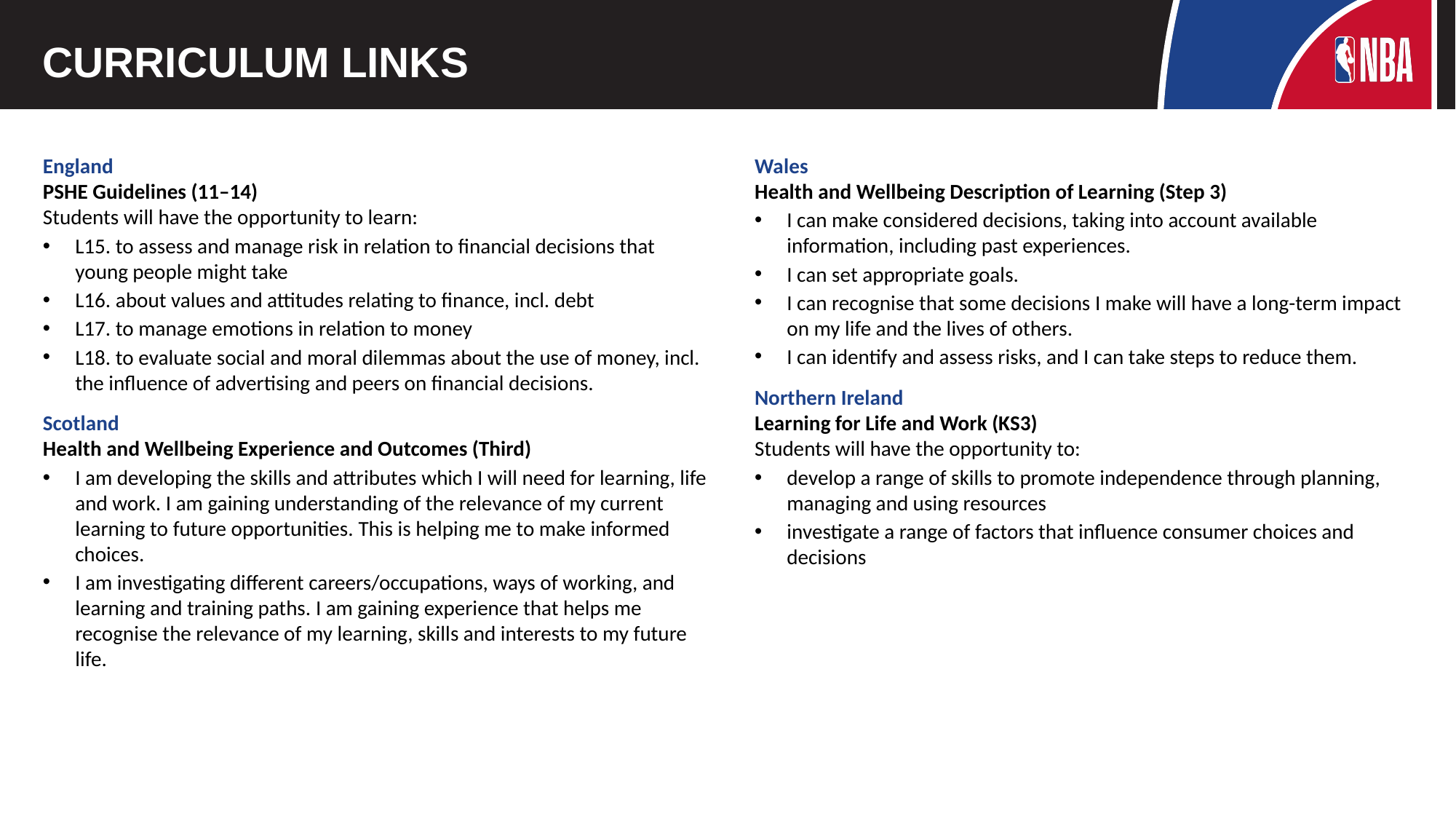

# CURRICULUM LINKS
England
PSHE Guidelines (11–14)
Students will have the opportunity to learn:
L15. to assess and manage risk in relation to financial decisions that young people might take
L16. about values and attitudes relating to finance, incl. debt
L17. to manage emotions in relation to money
L18. to evaluate social and moral dilemmas about the use of money, incl. the influence of advertising and peers on financial decisions.
Scotland
Health and Wellbeing Experience and Outcomes (Third)
I am developing the skills and attributes which I will need for learning, life and work. I am gaining understanding of the relevance of my current learning to future opportunities. This is helping me to make informed choices.
I am investigating different careers/occupations, ways of working, and learning and training paths. I am gaining experience that helps me recognise the relevance of my learning, skills and interests to my future life.

Wales
Health and Wellbeing Description of Learning (Step 3)
I can make considered decisions, taking into account available information, including past experiences.
I can set appropriate goals.
I can recognise that some decisions I make will have a long-term impact on my life and the lives of others.
I can identify and assess risks, and I can take steps to reduce them.
Northern Ireland
Learning for Life and Work (KS3)
Students will have the opportunity to:
develop a range of skills to promote independence through planning, managing and using resources
investigate a range of factors that influence consumer choices and decisions